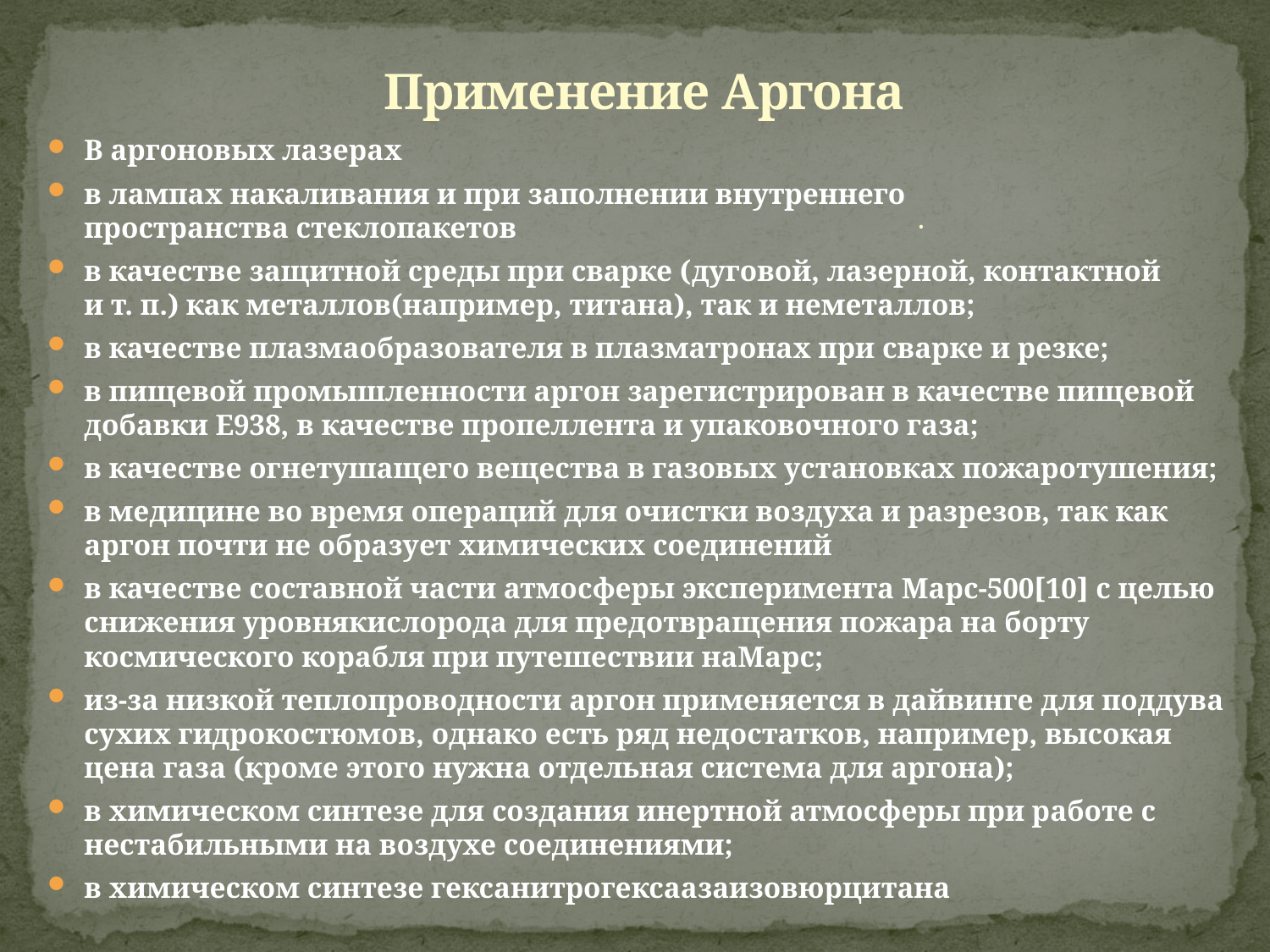

# Применение Аргона
В аргоновых лазерах
в лампах накаливания и при заполнении внутреннего пространства стеклопакетов
в качестве защитной среды при сварке (дуговой, лазерной, контактной и т. п.) как металлов(например, титана), так и неметаллов;
в качестве плазмаобразователя в плазматронах при сварке и резке;
в пищевой промышленности аргон зарегистрирован в качестве пищевой добавки E938, в качестве пропеллента и упаковочного газа;
в качестве огнетушащего вещества в газовых установках пожаротушения;
в медицине во время операций для очистки воздуха и разрезов, так как аргон почти не образует химических соединений
в качестве составной части атмосферы эксперимента Марс-500[10] с целью снижения уровнякислорода для предотвращения пожара на борту космического корабля при путешествии наМарс;
из-за низкой теплопроводности аргон применяется в дайвинге для поддува сухих гидрокостюмов, однако есть ряд недостатков, например, высокая цена газа (кроме этого нужна отдельная система для аргона);
в химическом синтезе для создания инертной атмосферы при работе с нестабильными на воздухе соединениями;
в химическом синтезе гексанитрогексаазаизовюрцитана

.